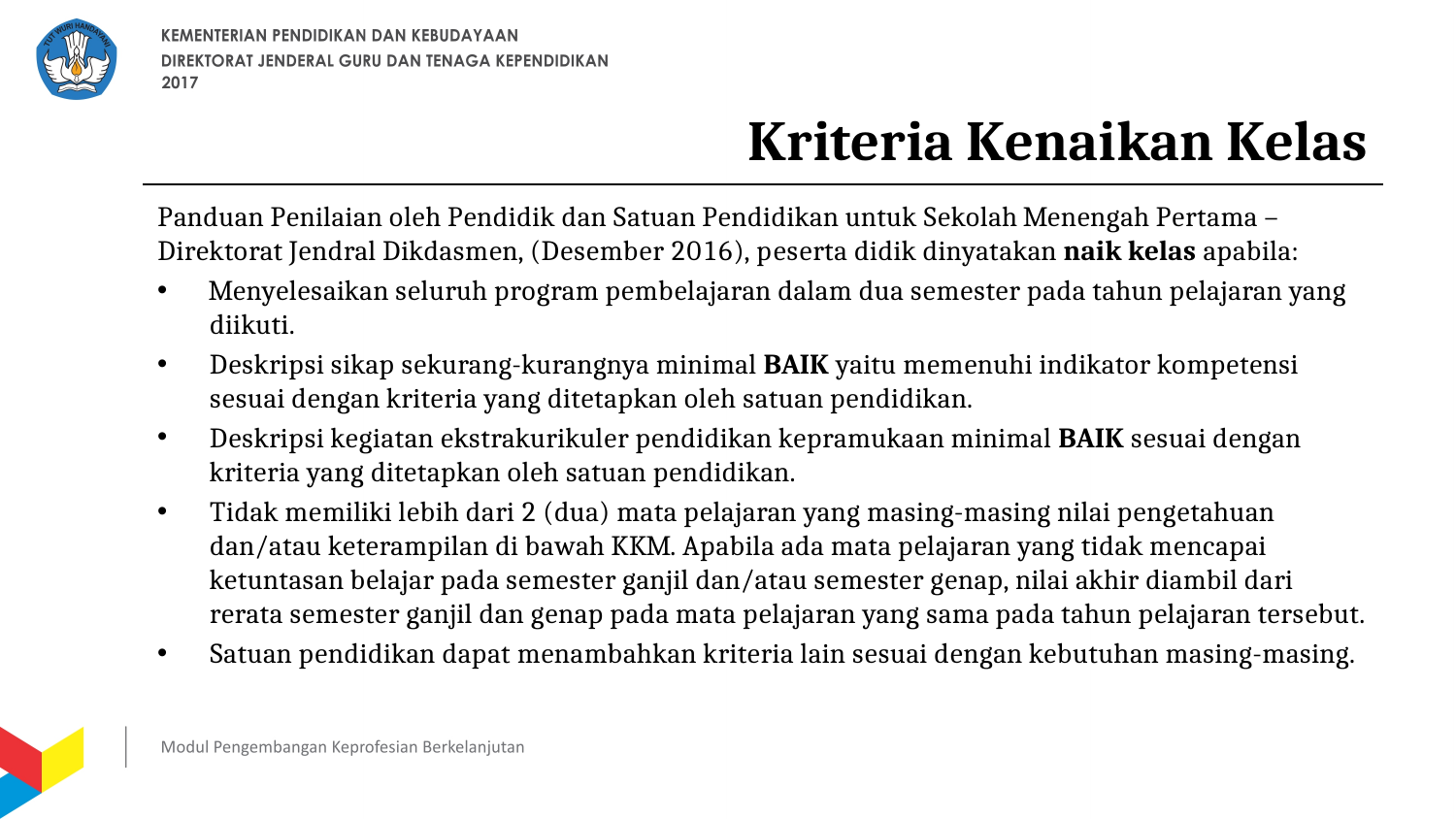

# Kriteria Kenaikan Kelas
Panduan Penilaian oleh Pendidik dan Satuan Pendidikan untuk Sekolah Menengah Pertama – Direktorat Jendral Dikdasmen, (Desember 2016), peserta didik dinyatakan naik kelas apabila:
Menyelesaikan seluruh program pembelajaran dalam dua semester pada tahun pelajaran yang diikuti.
Deskripsi sikap sekurang-kurangnya minimal BAIK yaitu memenuhi indikator kompetensi sesuai dengan kriteria yang ditetapkan oleh satuan pendidikan.
Deskripsi kegiatan ekstrakurikuler pendidikan kepramukaan minimal BAIK sesuai dengan kriteria yang ditetapkan oleh satuan pendidikan.
Tidak memiliki lebih dari 2 (dua) mata pelajaran yang masing-masing nilai pengetahuan dan/atau keterampilan di bawah KKM. Apabila ada mata pelajaran yang tidak mencapai ketuntasan belajar pada semester ganjil dan/atau semester genap, nilai akhir diambil dari rerata semester ganjil dan genap pada mata pelajaran yang sama pada tahun pelajaran tersebut.
Satuan pendidikan dapat menambahkan kriteria lain sesuai dengan kebutuhan masing-masing.